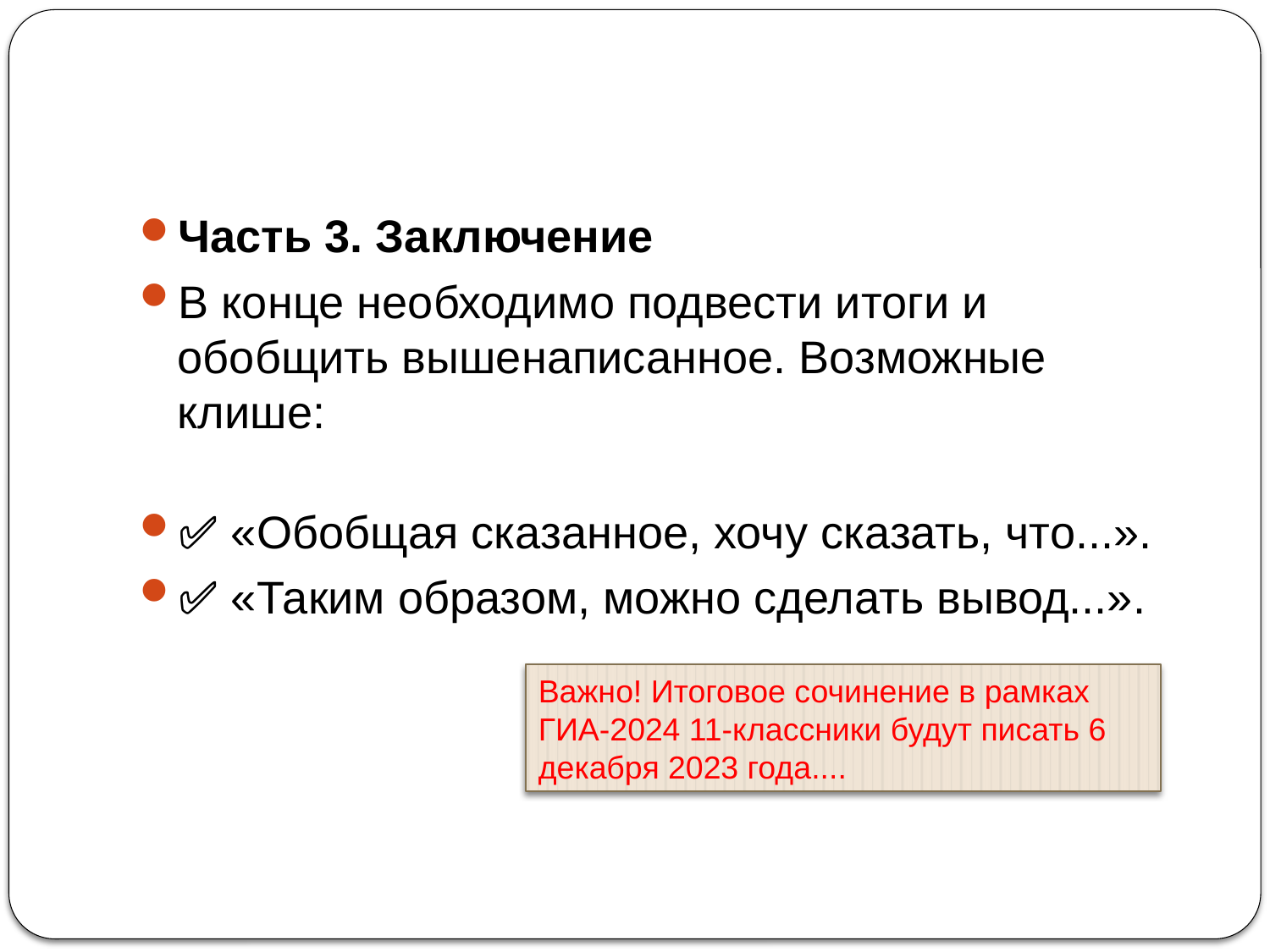

Часть 3. Заключение
В конце необходимо подвести итоги и обобщить вышенаписанное. Возможные клише:
✅ «Обобщая сказанное, хочу сказать, что...».
✅ «Таким образом, можно сделать вывод...».

Важно! Итоговое сочинение в рамках ГИА-2024 11-классники будут писать 6 декабря 2023 года....